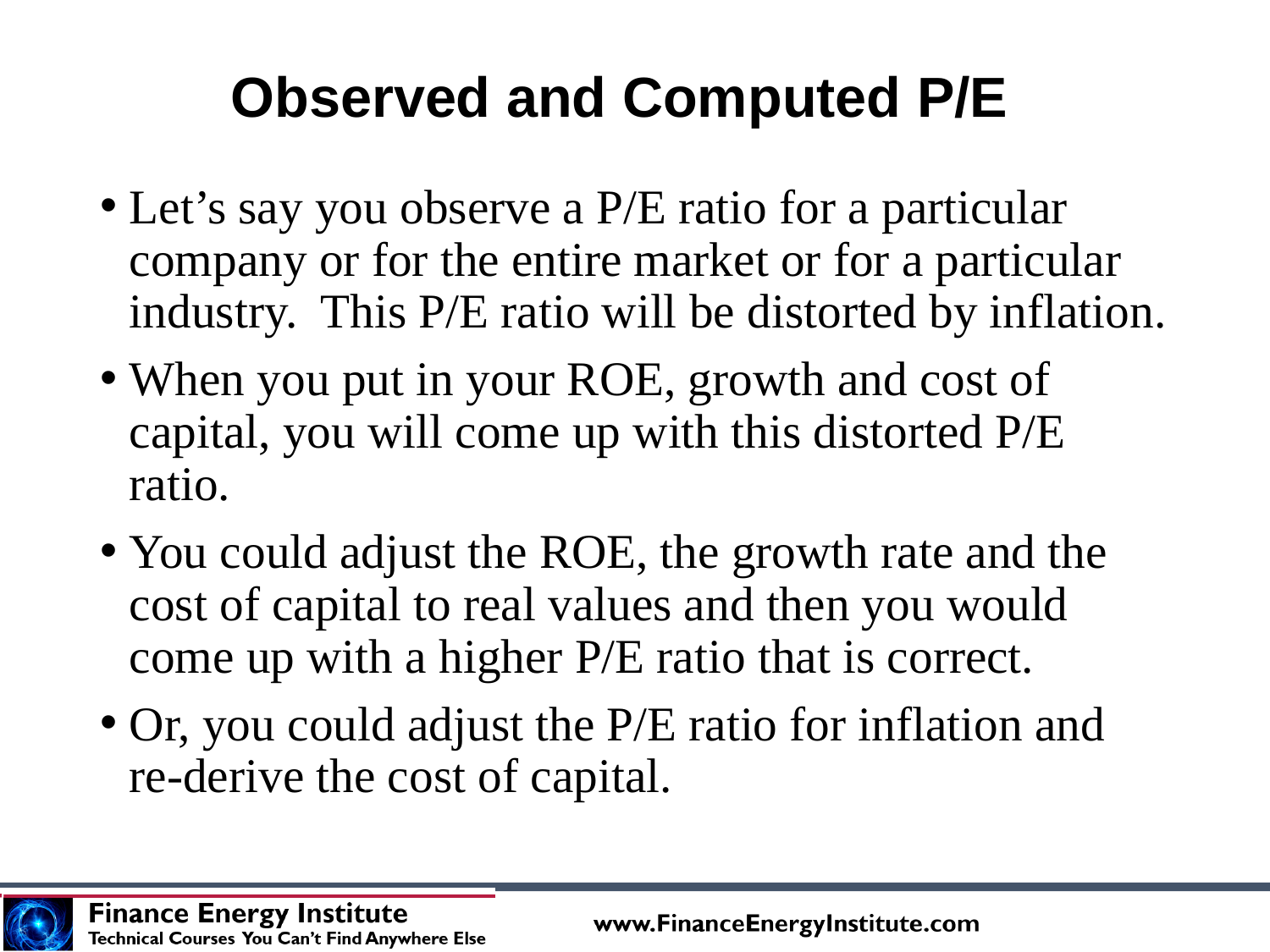

# Observed and Computed P/E
Let’s say you observe a P/E ratio for a particular company or for the entire market or for a particular industry.  This P/E ratio will be distorted by inflation.
When you put in your ROE, growth and cost of capital, you will come up with this distorted P/E ratio.
You could adjust the ROE, the growth rate and the cost of capital to real values and then you would come up with a higher P/E ratio that is correct.
Or, you could adjust the P/E ratio for inflation and re-derive the cost of capital.